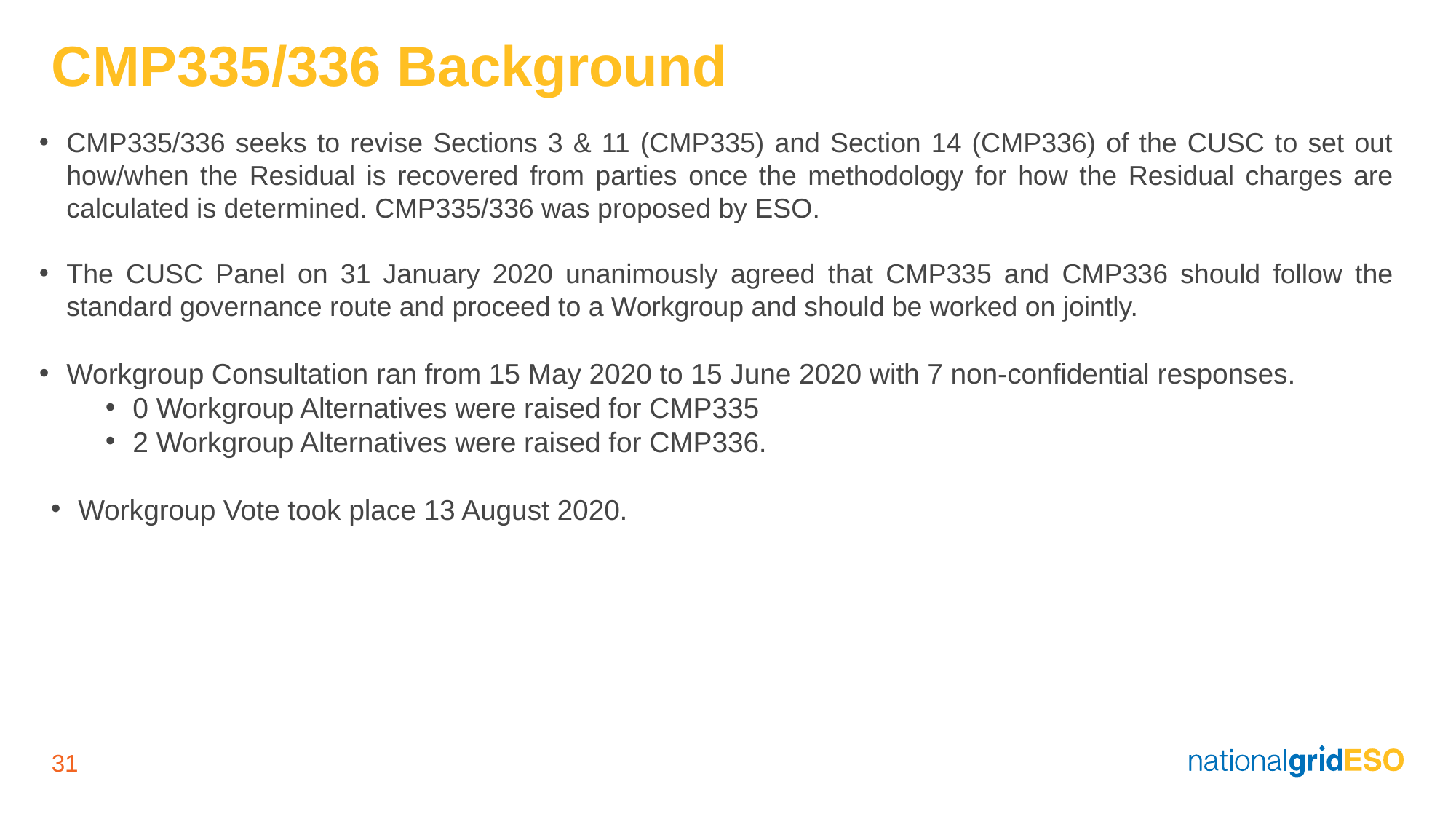

# CMP335/336 Background
CMP335/336 seeks to revise Sections 3 & 11 (CMP335) and Section 14 (CMP336) of the CUSC to set out how/when the Residual is recovered from parties once the methodology for how the Residual charges are calculated is determined. CMP335/336 was proposed by ESO.

The CUSC Panel on 31 January 2020 unanimously agreed that CMP335 and CMP336 should follow the standard governance route and proceed to a Workgroup and should be worked on jointly.

Workgroup Consultation ran from 15 May 2020 to 15 June 2020 with 7 non-confidential responses.
0 Workgroup Alternatives were raised for CMP335
2 Workgroup Alternatives were raised for CMP336.

Workgroup Vote took place 13 August 2020.